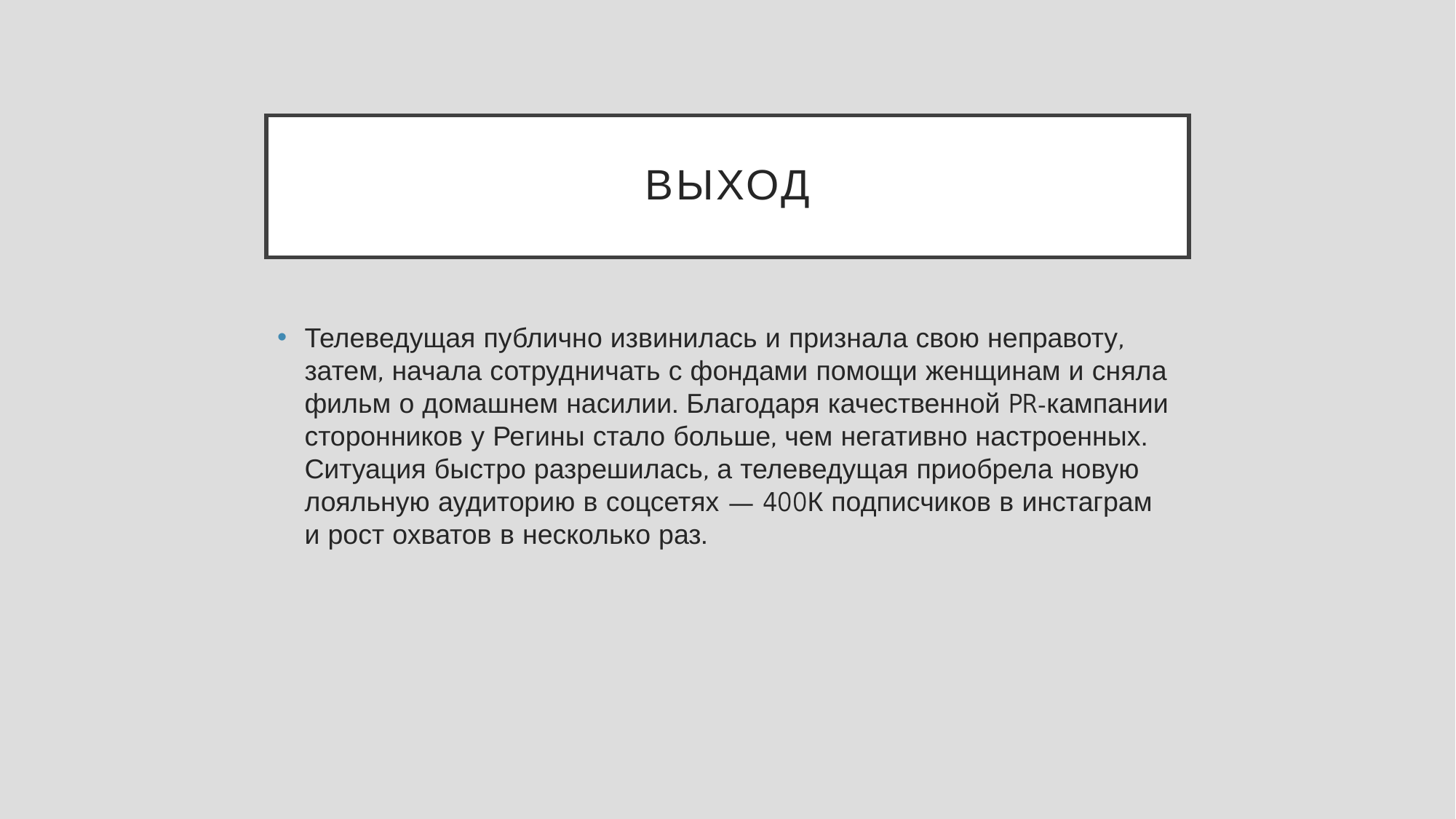

# выход
Телеведущая публично извинилась и признала свою неправоту, затем, начала сотрудничать с фондами помощи женщинам и сняла фильм о домашнем насилии. Благодаря качественной PR-кампании сторонников у Регины стало больше, чем негативно настроенных. Ситуация быстро разрешилась, а телеведущая приобрела новую лояльную аудиторию в соцсетях — 400К подписчиков в инстаграм и рост охватов в несколько раз.